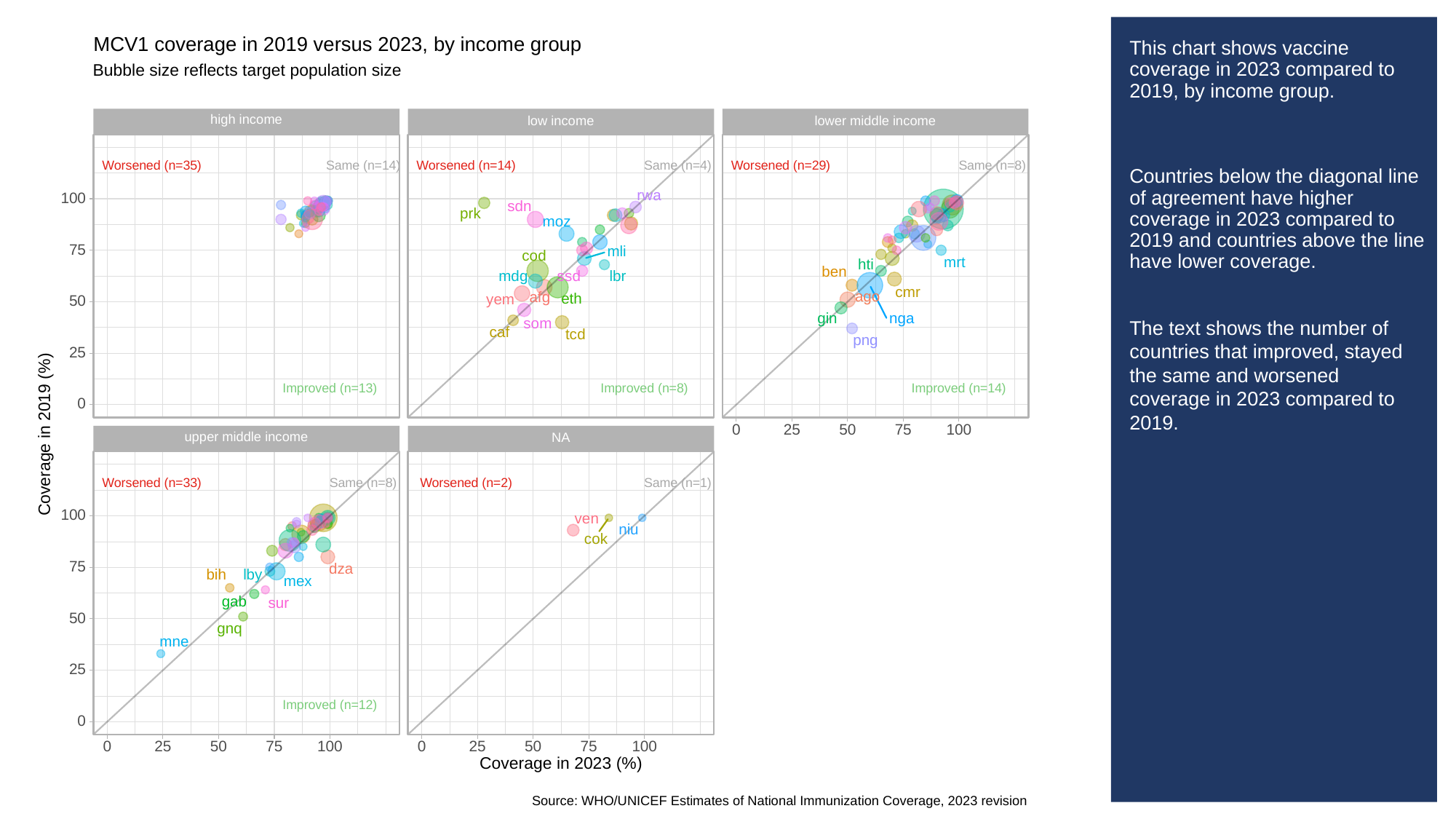

MCV1 coverage in 2019 versus 2023, by income group
Bubble size reflects target population size

high income
low income
lower middle income

Worsened (n=35)
Same (n=14)
Worsened (n=14)
Same (n=4)
Worsened (n=29)
Same (n=8)

rwa
100

sdn

prk

moz

75

mli

cod

mrt

hti

ben
mdg
ssd
lbr

cmr
afg

ago
eth
yem
50

gin
nga

som

caf

tcd
png
25

Improved (n=13)
Improved (n=8)
Improved (n=14)
0

0
25
50
100
75

Coverage in 2019 (%)
upper middle income
NA

Worsened (n=33)
Same (n=8)
Worsened (n=2)
Same (n=1)

100

ven

niu

cok

75

dza

lby
bih
mex

gab
sur

50

gnq
mne

25

Improved (n=12)
0

0
25
50
100
0
25
50
100
75
75
Coverage in 2023 (%)

Source: WHO/UNICEF Estimates of National Immunization Coverage, 2023 revision
# This chart shows vaccine coverage in 2023 compared to 2019, by income group.

Countries below the diagonal line of agreement have higher coverage in 2023 compared to 2019 and countries above the line have lower coverage.

The text shows the number of countries that improved, stayed the same and worsened coverage in 2023 compared to 2019.